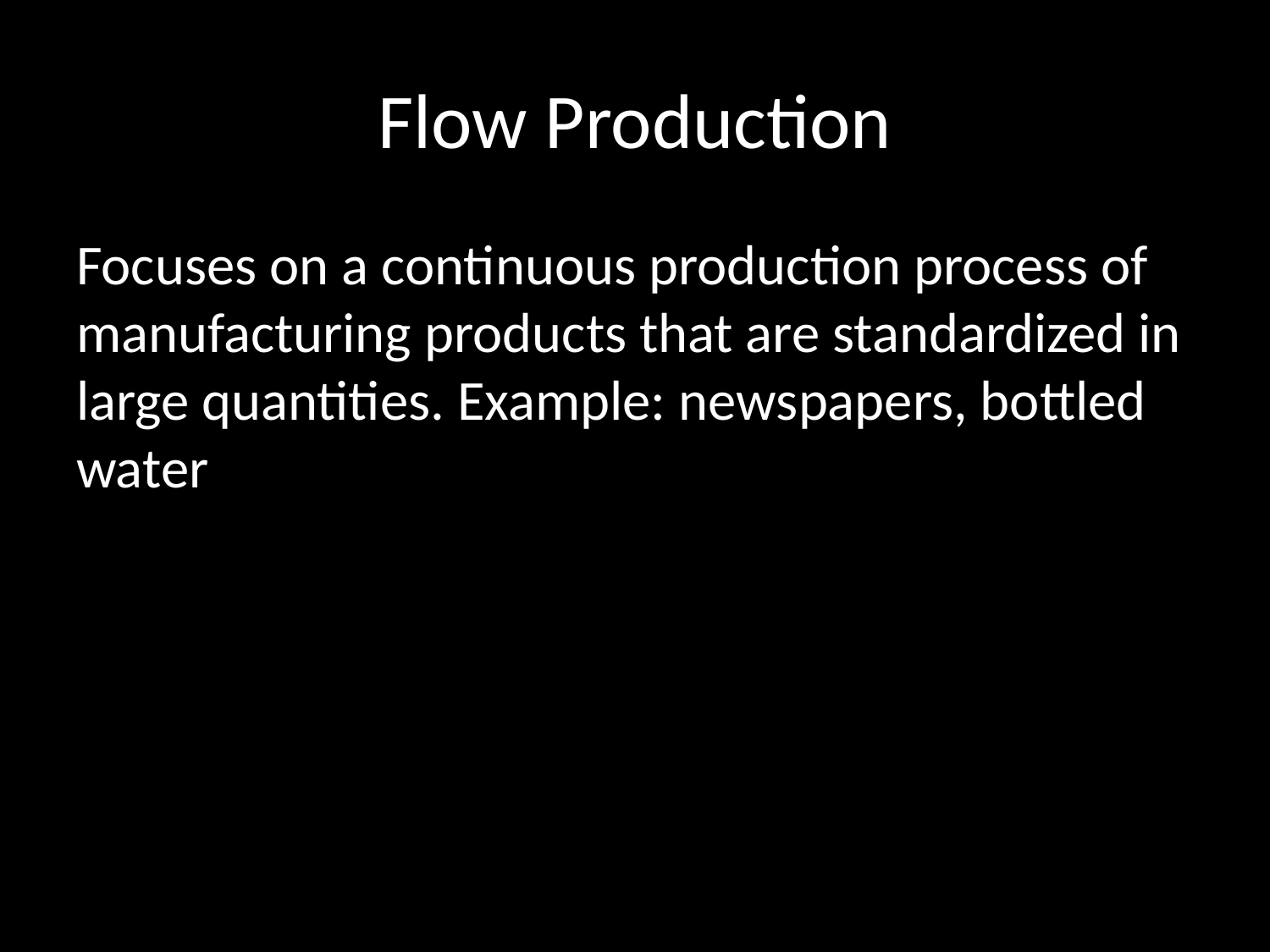

# Flow Production
Focuses on a continuous production process of manufacturing products that are standardized in large quantities. Example: newspapers, bottled water